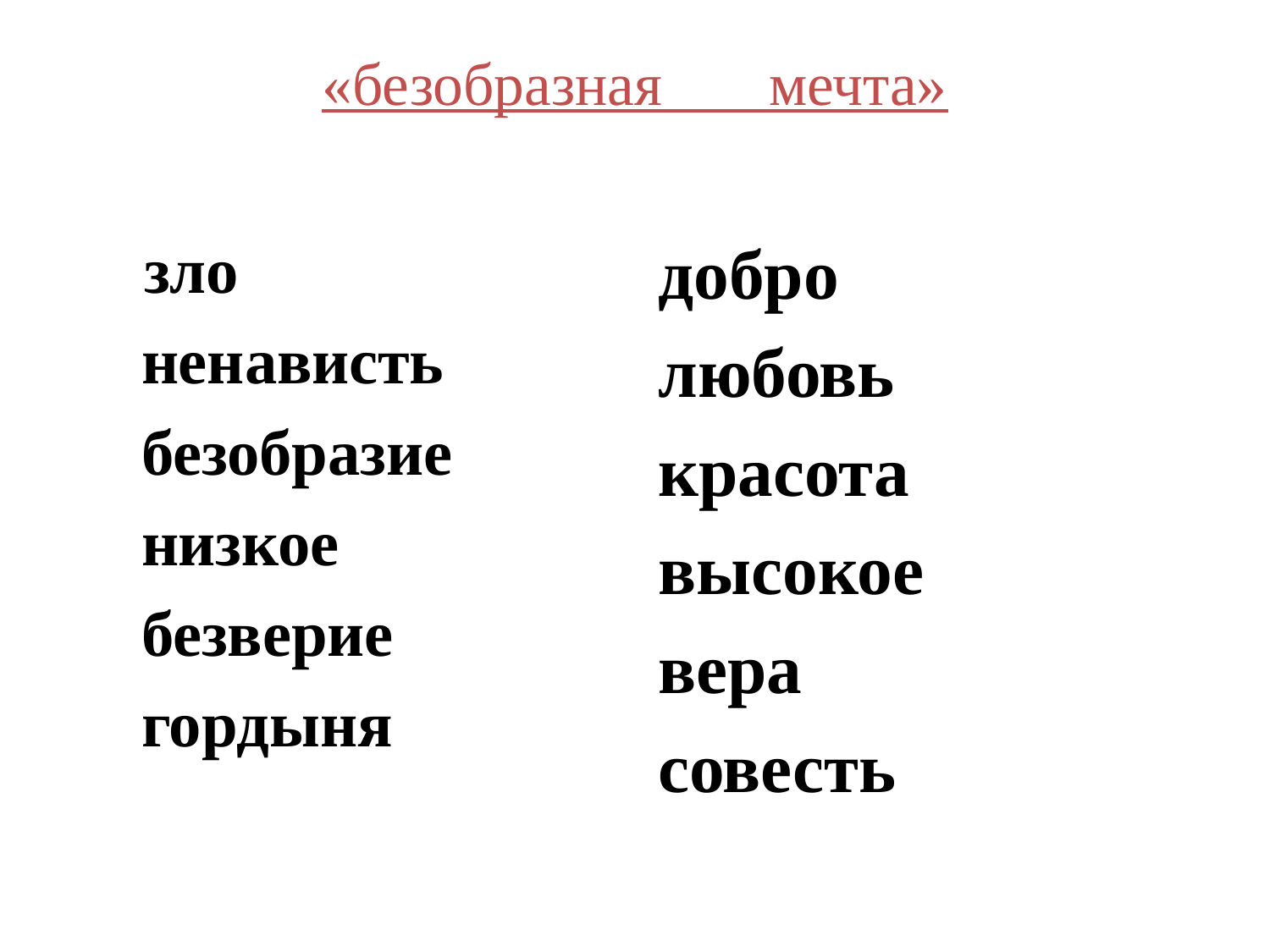

# «безобразная       мечта»
     зло
    ненависть
    безобразие
    низкое
    безверие
    гордыня
добро
любовь
красота
высокое
вера
совесть